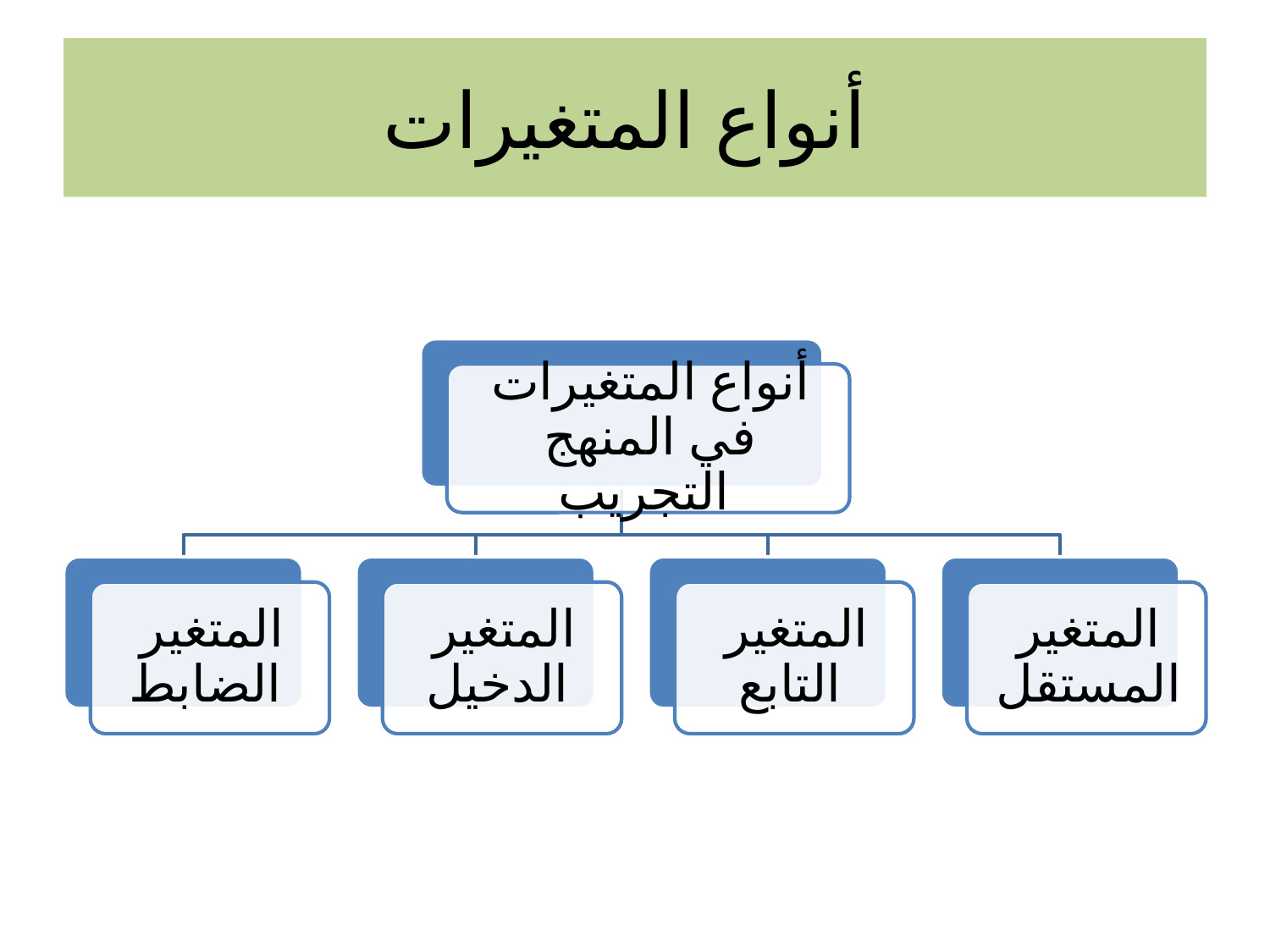

# أنواع المتغيرات
أنواع المتغيرات في المنهج التجريب
المتغير الضابط
المتغير الدخيل
المتغير التابع
المتغير المستقل